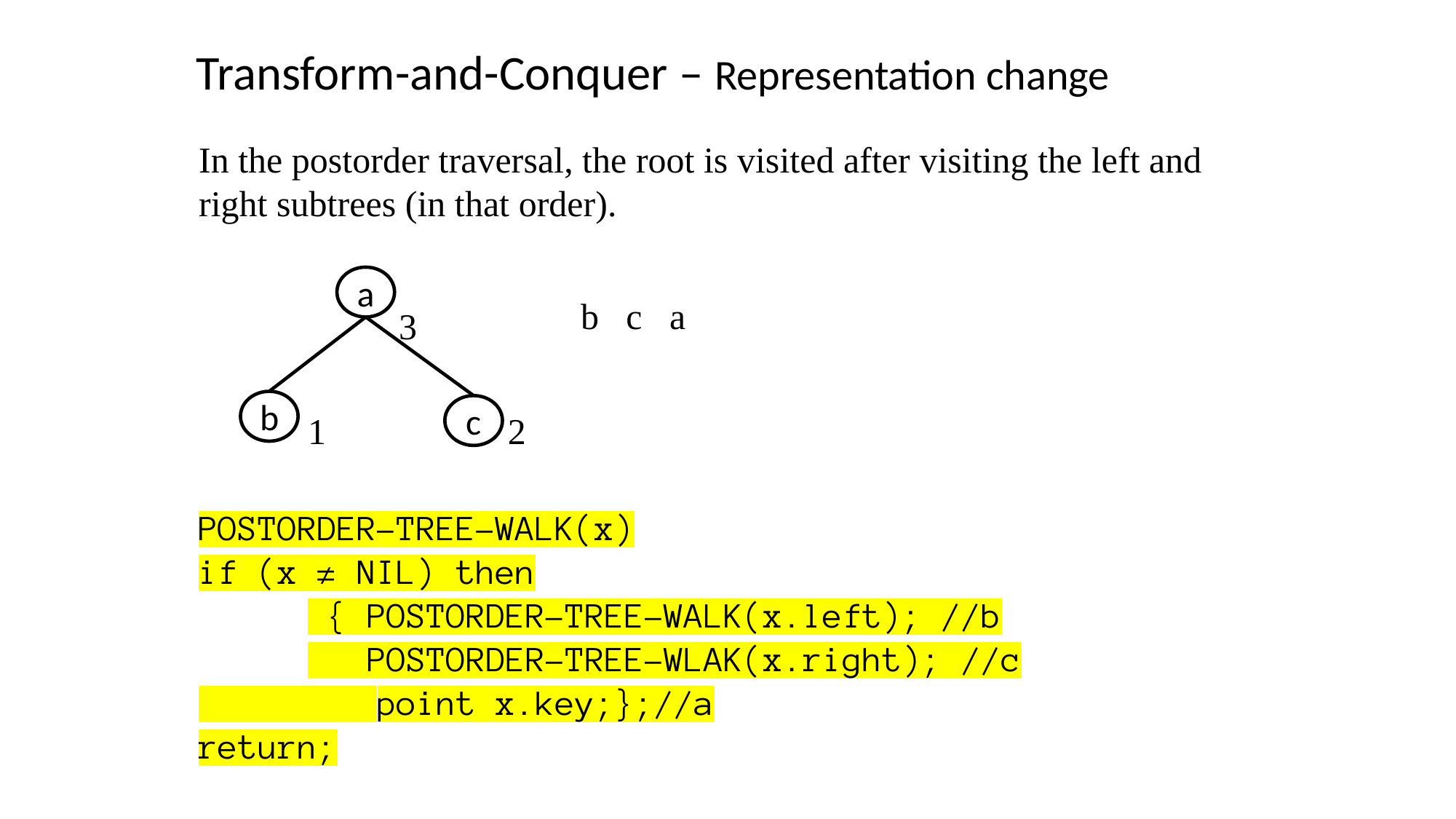

Transform-and-Conquer – Representation change
In the postorder traversal, the root is visited after visiting the left and right subtrees (in that order).

	          3

            1                    2

POSTORDER-TREE-WALK(x)
if (x ≠ NIL) then
	 { POSTORDER-TREE-WALK(x.left); //b
	   POSTORDER-TREE-WLAK(x.right); //c
         point x.key;};//a
return;
a
b   c   a
b
c